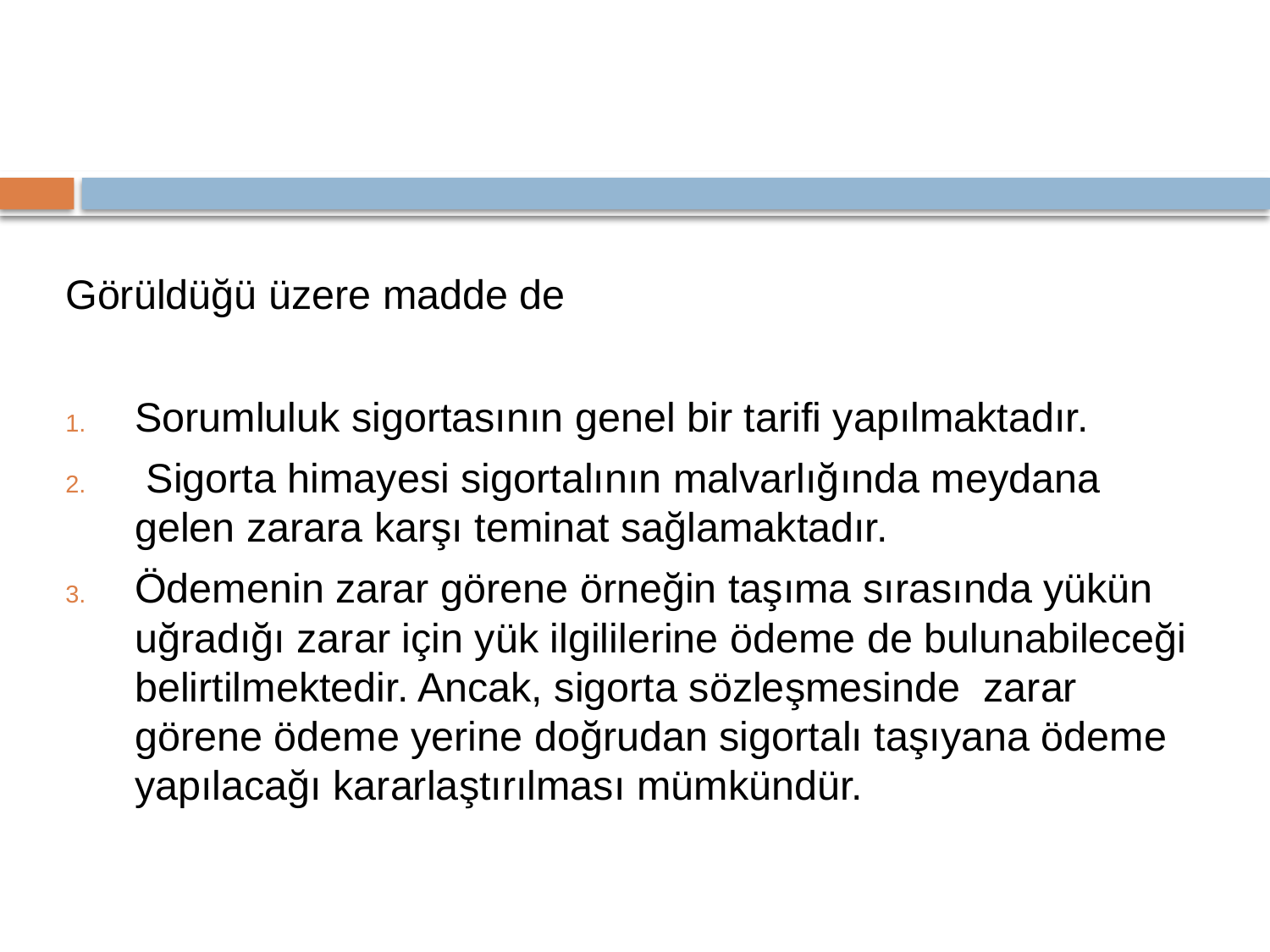

Görüldüğü üzere madde de

Sorumluluk sigortasının genel bir tarifi yapılmaktadır.
 Sigorta himayesi sigortalının malvarlığında meydana gelen zarara karşı teminat sağlamaktadır.
Ödemenin zarar görene örneğin taşıma sırasında yükün uğradığı zarar için yük ilgililerine ödeme de bulunabileceği belirtilmektedir. Ancak, sigorta sözleşmesinde  zarar görene ödeme yerine doğrudan sigortalı taşıyana ödeme yapılacağı kararlaştırılması mümkündür.